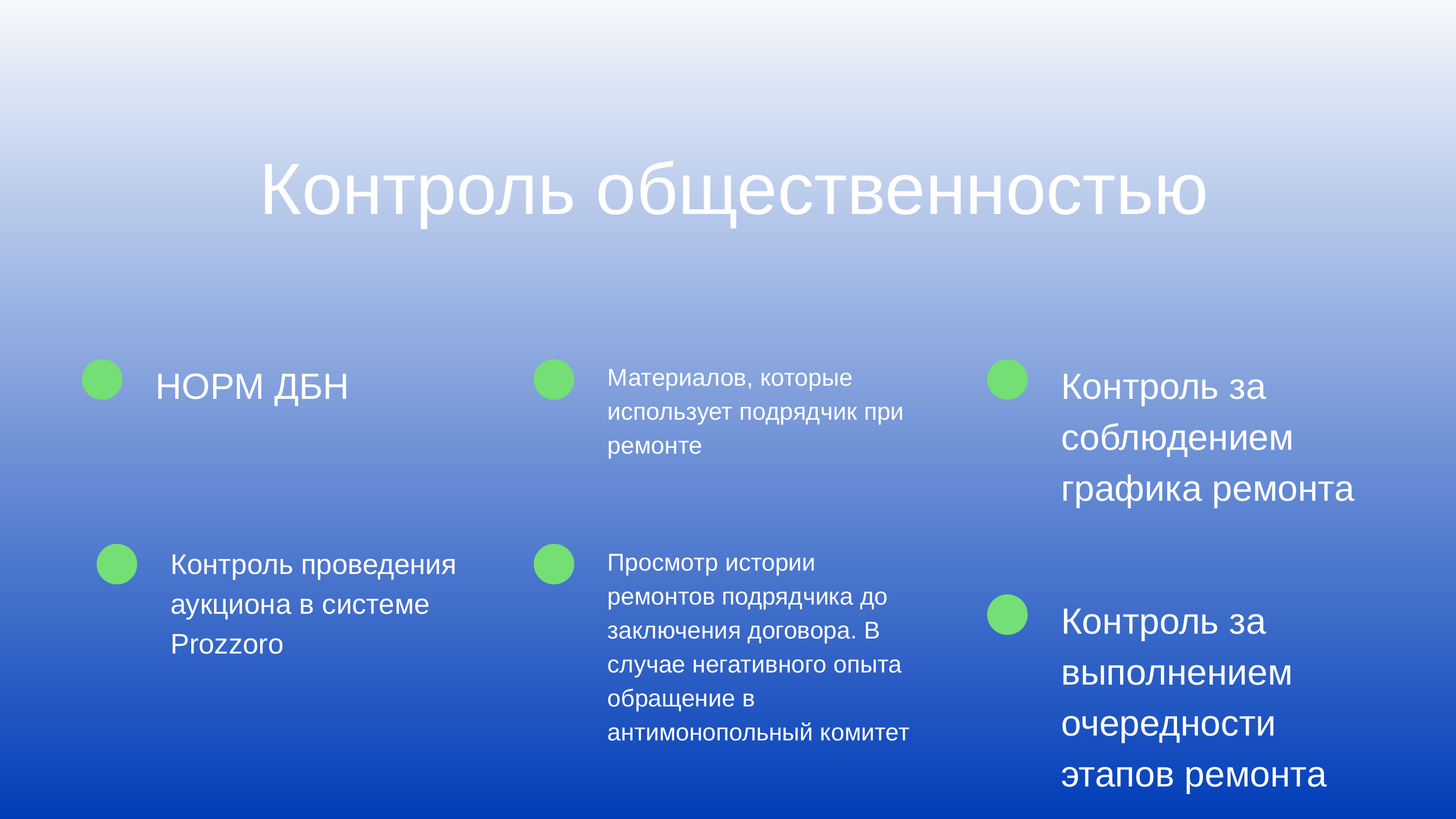

Контроль общественностью

Контроль за соблюдением графика ремонта

Материалов, которые использует подрядчик при ремонте

НОРМ ДБН

Контроль проведения аукциона в системе Prozzoro

Просмотр истории ремонтов подрядчика до заключения договора. В случае негативного опыта обращение в антимонопольный комитет

Контроль за выполнением очередности этапов ремонта